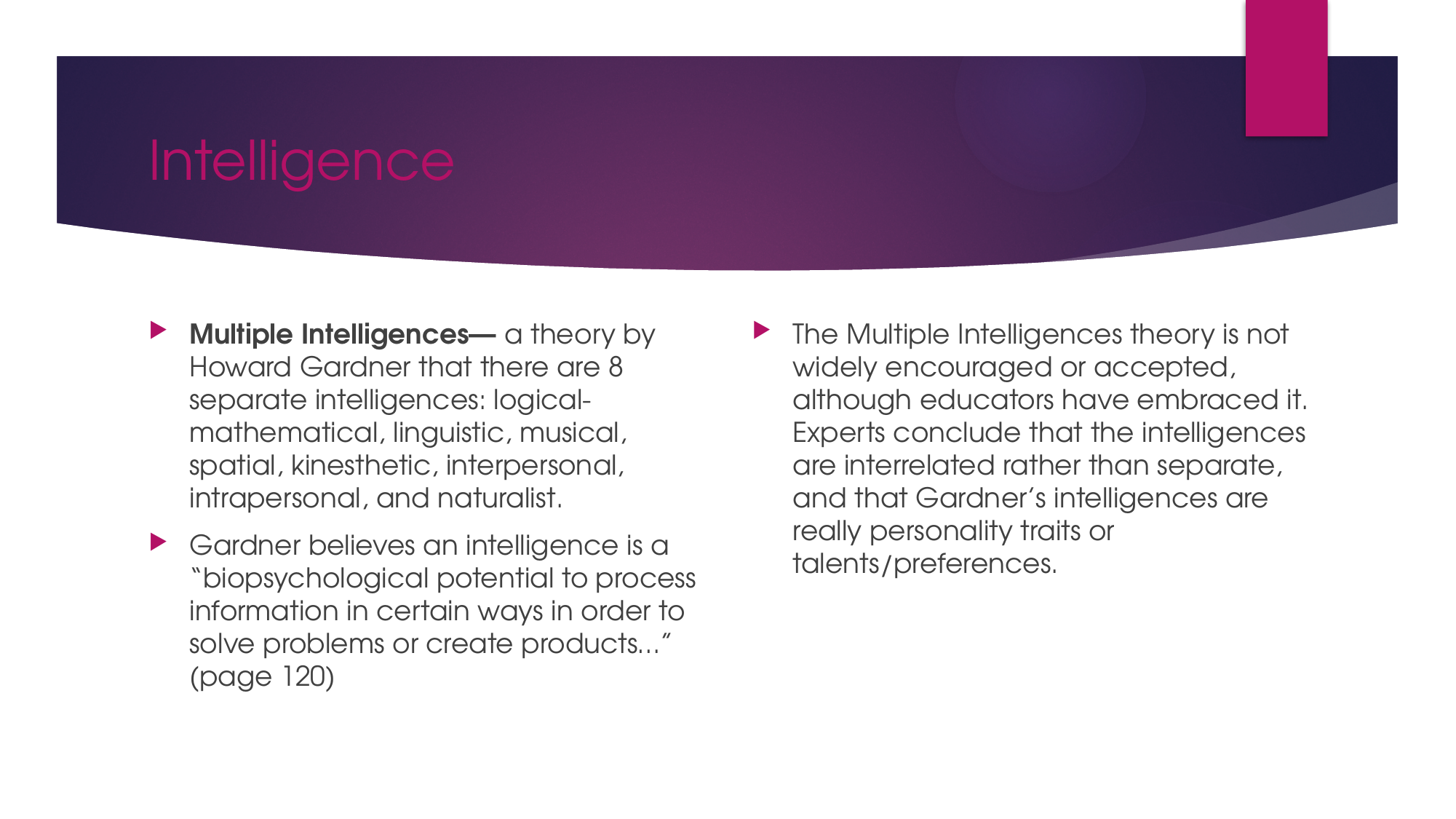

# Intelligence
Multiple Intelligences— a theory by Howard Gardner that there are 8 separate intelligences: logical-mathematical, linguistic, musical, spatial, kinesthetic, interpersonal, intrapersonal, and naturalist.
Gardner believes an intelligence is a “biopsychological potential to process information in certain ways in order to solve problems or create products…” (page 120)
The Multiple Intelligences theory is not widely encouraged or accepted, although educators have embraced it. Experts conclude that the intelligences are interrelated rather than separate, and that Gardner’s intelligences are really personality traits or talents/preferences.